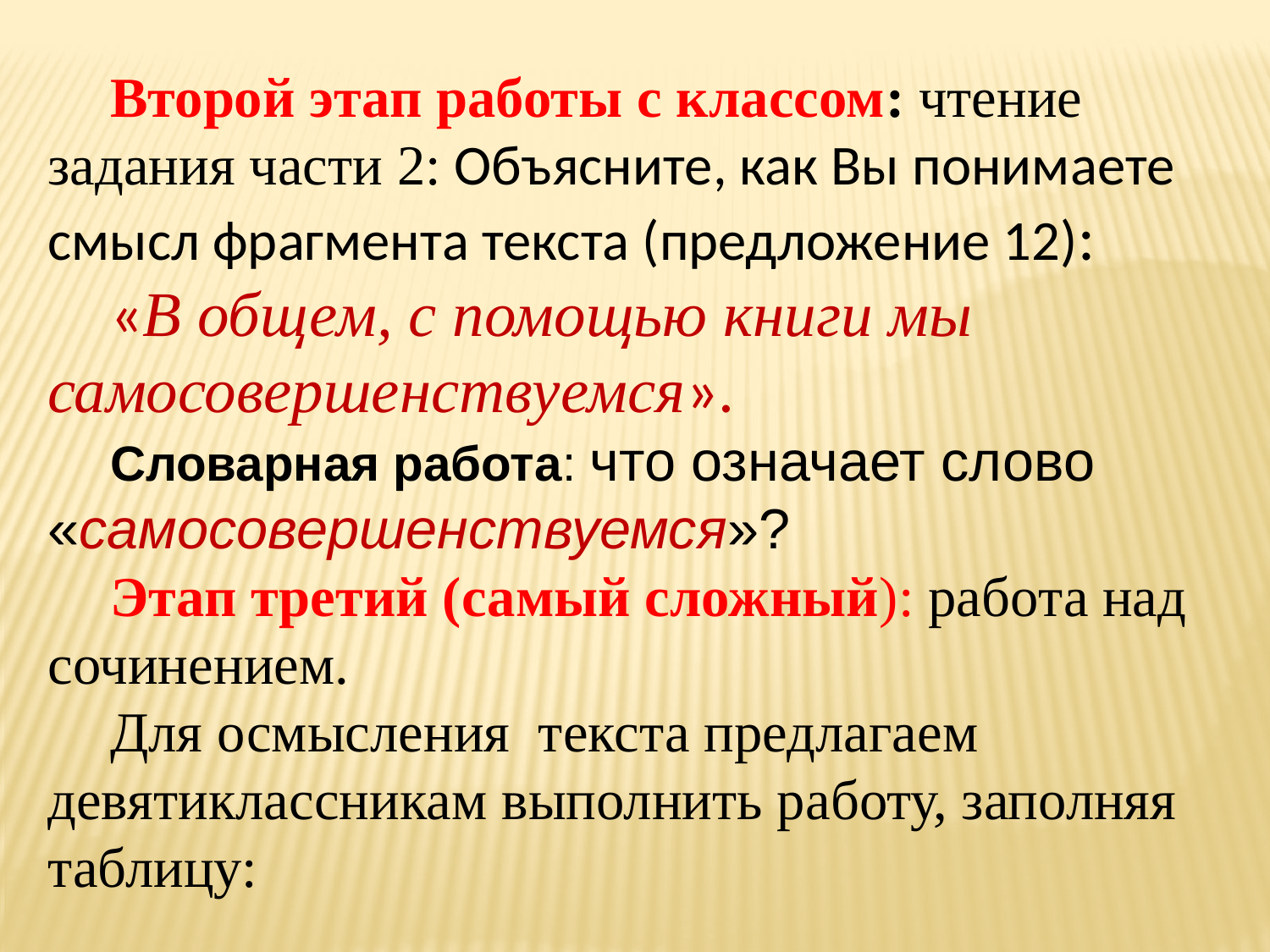

Второй этап работы с классом: чтение задания части 2: Объясните, как Вы понимаете смысл фрагмента текста (предложение 12):
«В общем, с помощью книги мы самосовершенствуемся».
Словарная работа: что означает слово «самосовершенствуемся»?
Этап третий (самый сложный): работа над сочинением.
Для осмысления  текста предлагаем девятиклассникам выполнить работу, заполняя таблицу: